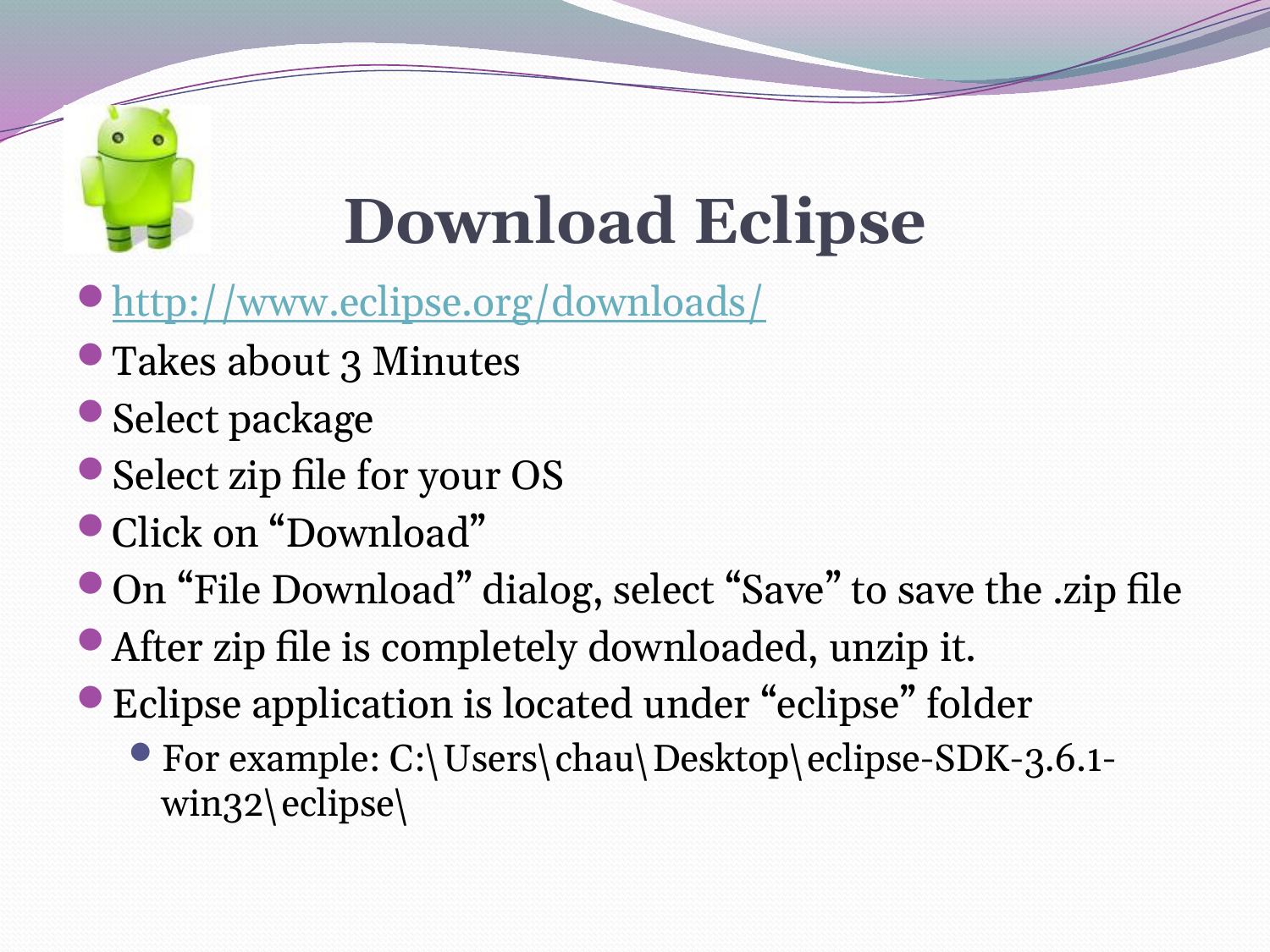

# Download Eclipse
http://www.eclipse.org/downloads/
Takes about 3 Minutes
Select package
Select zip file for your OS
Click on “Download”
On “File Download” dialog, select “Save” to save the .zip file
After zip file is completely downloaded, unzip it.
Eclipse application is located under “eclipse” folder
For example: C:\Users\chau\Desktop\eclipse-SDK-3.6.1-win32\eclipse\